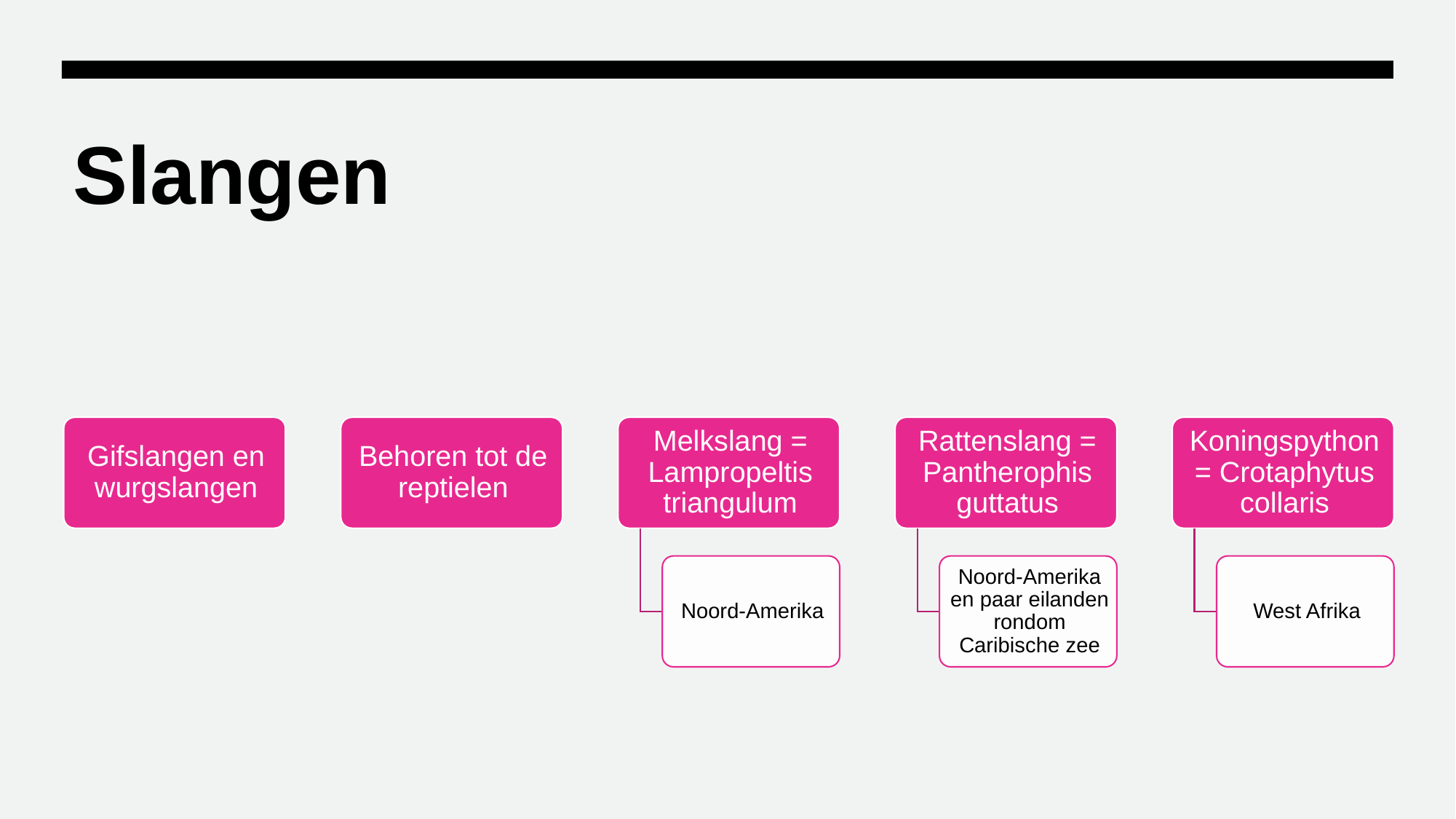

# Slangen
Gifslangen en wurgslangen
Behoren tot de reptielen
Melkslang = Lampropeltis triangulum
Noord-Amerika
Rattenslang = Pantherophis guttatus
Noord-Amerika en paar eilanden rondom Caribische zee
Koningspython = Crotaphytus collaris
West Afrika